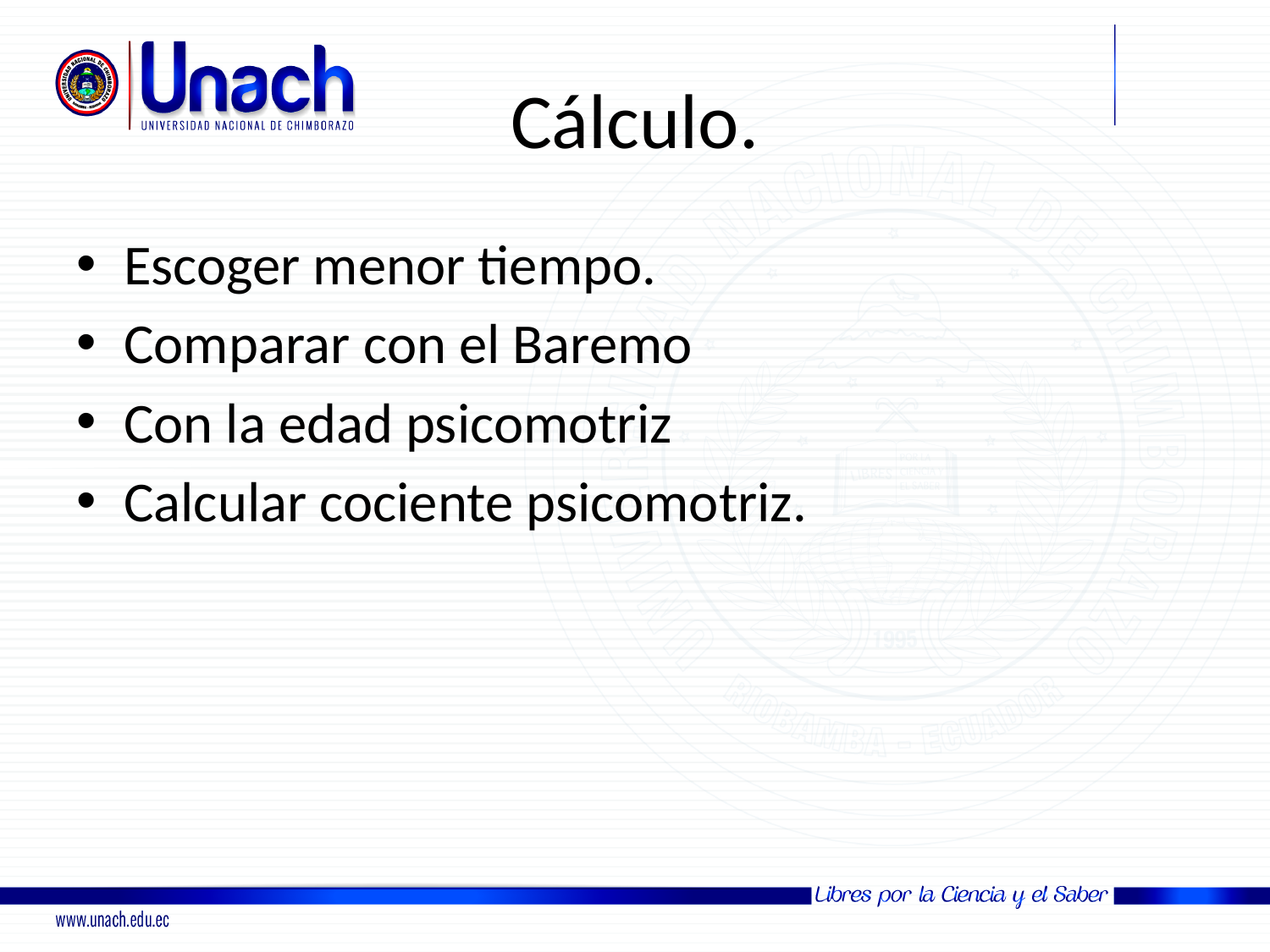

# Cálculo.
Escoger menor tiempo.
Comparar con el Baremo
Con la edad psicomotriz
Calcular cociente psicomotriz.